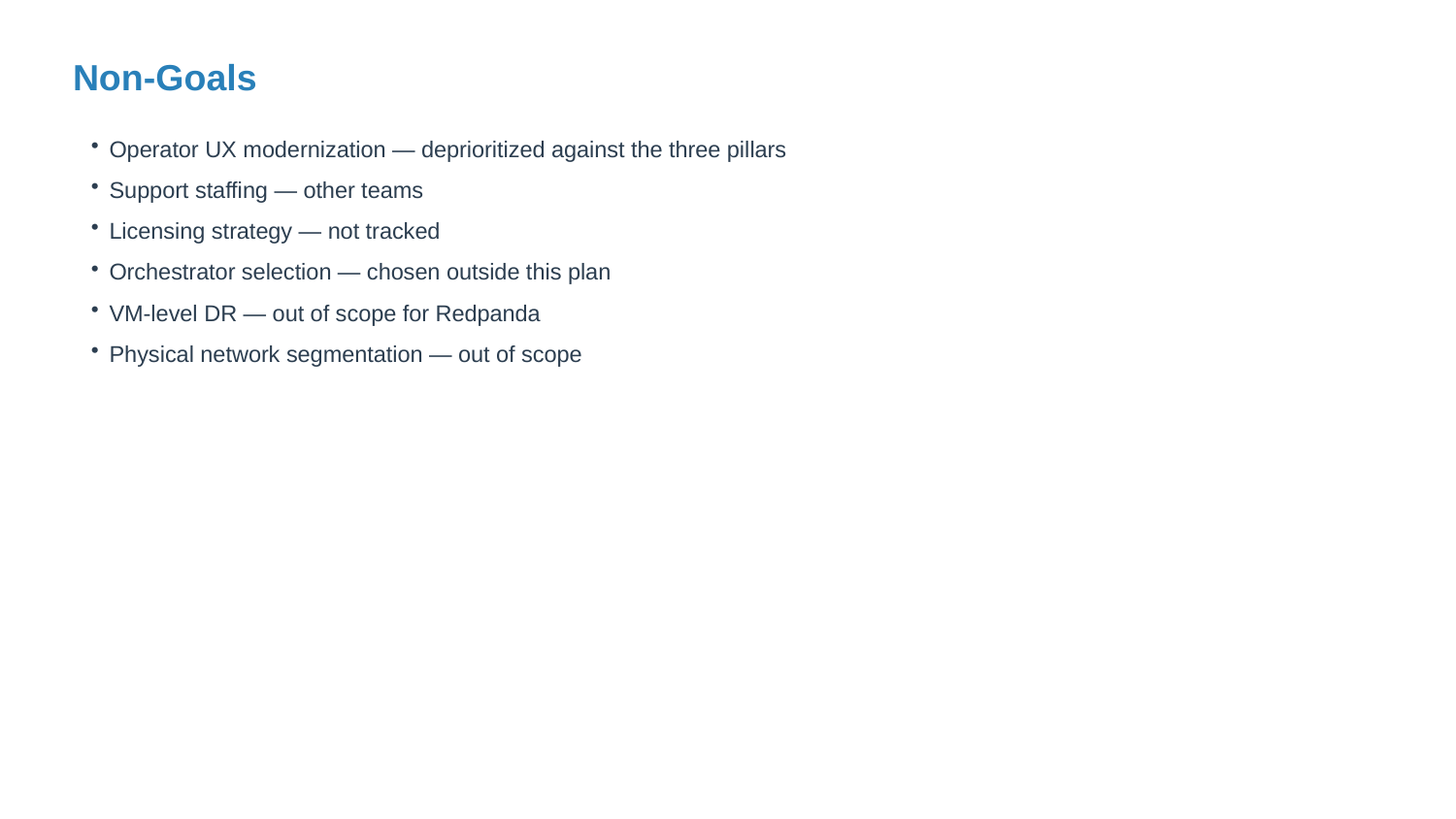

Non-Goals
Operator UX modernization — deprioritized against the three pillars
Support staffing — other teams
Licensing strategy — not tracked
Orchestrator selection — chosen outside this plan
VM-level DR — out of scope for Redpanda
Physical network segmentation — out of scope